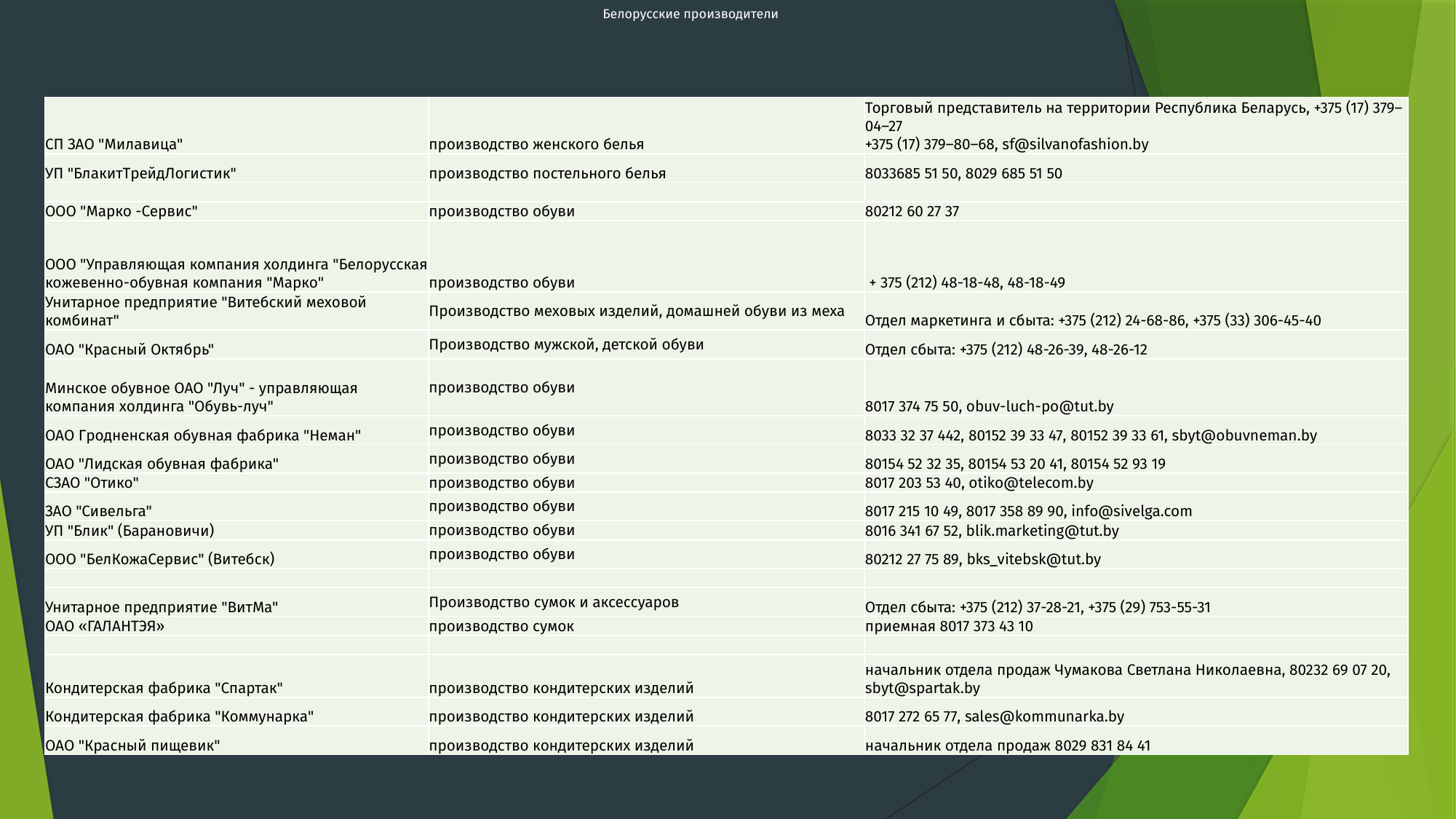

# Белорусские производители
| СП ЗАО "Милавица" | производство женского белья | Торговый представитель на территории Республика Беларусь, +375 (17) 379–04–27 +375 (17) 379–80–68, sf@silvanofashion.by |
| --- | --- | --- |
| УП "БлакитТрейдЛогистик" | производство постельного белья | 8033685 51 50, 8029 685 51 50 |
|  |  |  |
| ООО "Марко -Сервис" | производство обуви | 80212 60 27 37 |
| ООО "Управляющая компания холдинга "Белорусская кожевенно-обувная компания "Марко" | производство обуви | + 375 (212) 48-18-48, 48-18-49 |
| Унитарное предприятие "Витебский меховой комбинат" | Производство меховых изделий, домашней обуви из меха | Отдел маркетинга и сбыта: +375 (212) 24-68-86, +375 (33) 306-45-40 |
| ОАО "Красный Октябрь" | Производство мужской, детской обуви | Отдел сбыта: +375 (212) 48-26-39, 48-26-12 |
| Минское обувное ОАО "Луч" - управляющая компания холдинга "Обувь-луч" | производство обуви | 8017 374 75 50, obuv-luch-po@tut.by |
| ОАО Гродненская обувная фабрика "Неман" | производство обуви | 8033 32 37 442, 80152 39 33 47, 80152 39 33 61, sbyt@obuvneman.by |
| ОАО "Лидская обувная фабрика" | производство обуви | 80154 52 32 35, 80154 53 20 41, 80154 52 93 19 |
| СЗАО "Отико" | производство обуви | 8017 203 53 40, otiko@telecom.by |
| ЗАО "Сивельга" | производство обуви | 8017 215 10 49, 8017 358 89 90, info@sivelga.com |
| УП "Блик" (Барановичи) | производство обуви | 8016 341 67 52, blik.marketing@tut.by |
| ООО "БелКожаСервис" (Витебск) | производство обуви | 80212 27 75 89, bks\_vitebsk@tut.by |
|  |  |  |
| Унитарное предприятие "ВитМа" | Производство сумок и аксессуаров | Отдел сбыта: +375 (212) 37-28-21, +375 (29) 753-55-31 |
| ОАО «ГАЛАНТЭЯ» | производство сумок | приемная 8017 373 43 10 |
|  |  |  |
| Кондитерская фабрика "Спартак" | производство кондитерских изделий | начальник отдела продаж Чумакова Светлана Николаевна, 80232 69 07 20, sbyt@spartak.by |
| Кондитерская фабрика "Коммунарка" | производство кондитерских изделий | 8017 272 65 77, sales@kommunarka.by |
| ОАО "Красный пищевик" | производство кондитерских изделий | начальник отдела продаж 8029 831 84 41 |